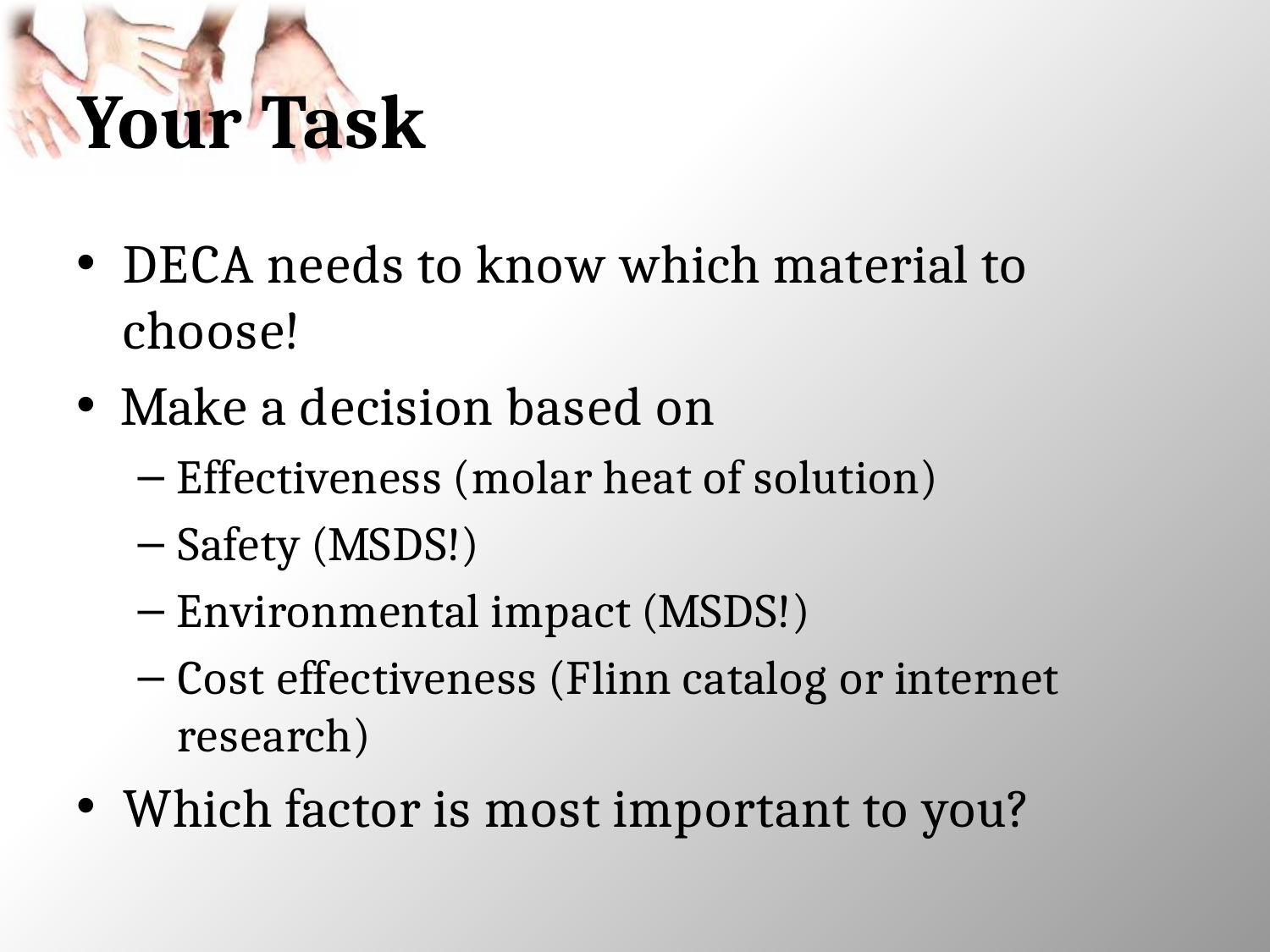

# Your Task
DECA needs to know which material to choose!
Make a decision based on
Effectiveness (molar heat of solution)
Safety (MSDS!)
Environmental impact (MSDS!)
Cost effectiveness (Flinn catalog or internet research)
Which factor is most important to you?